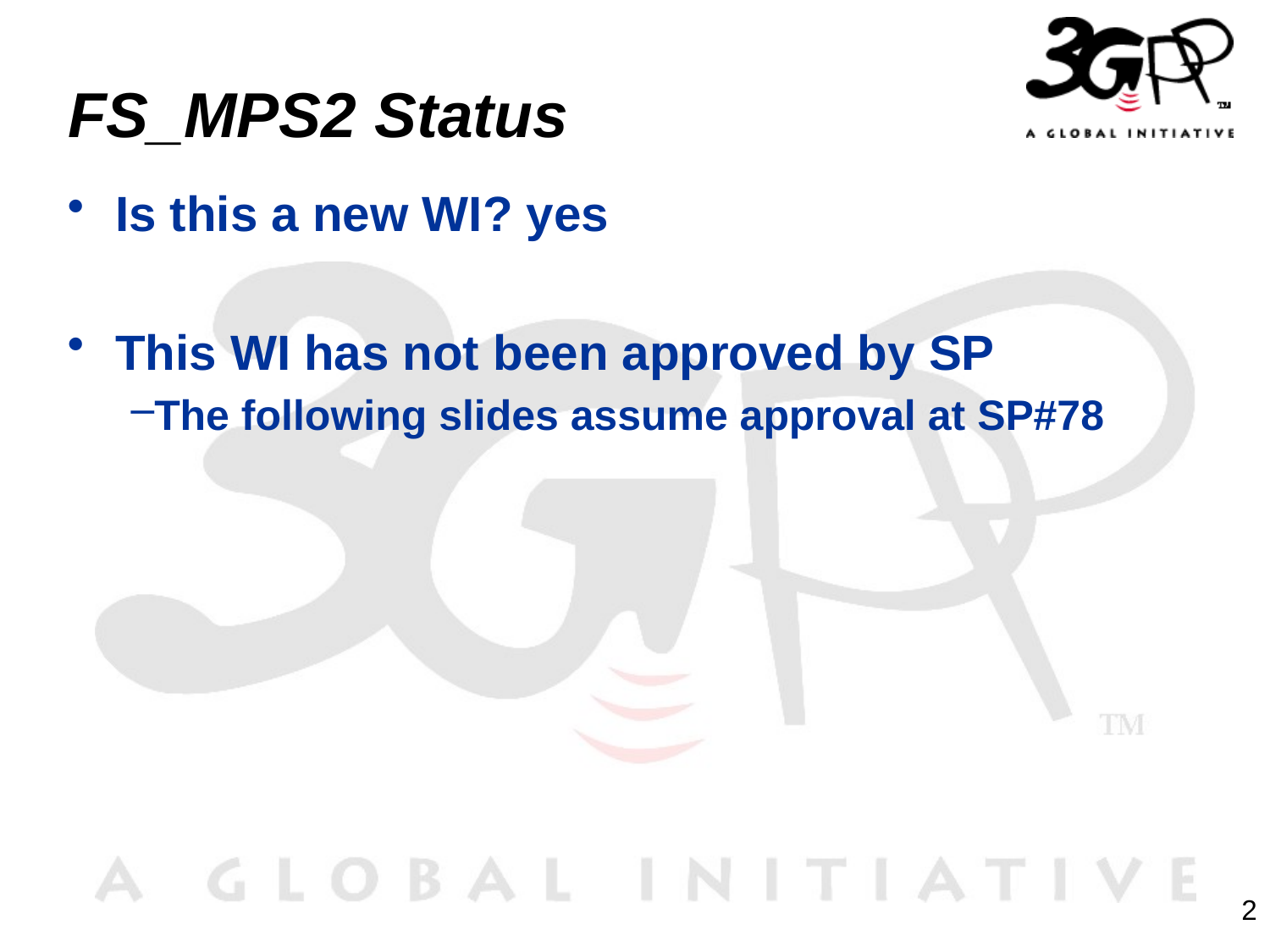

# FS_MPS2 Status
Is this a new WI? yes

This WI has not been approved by SP
The following slides assume approval at SP#78
2